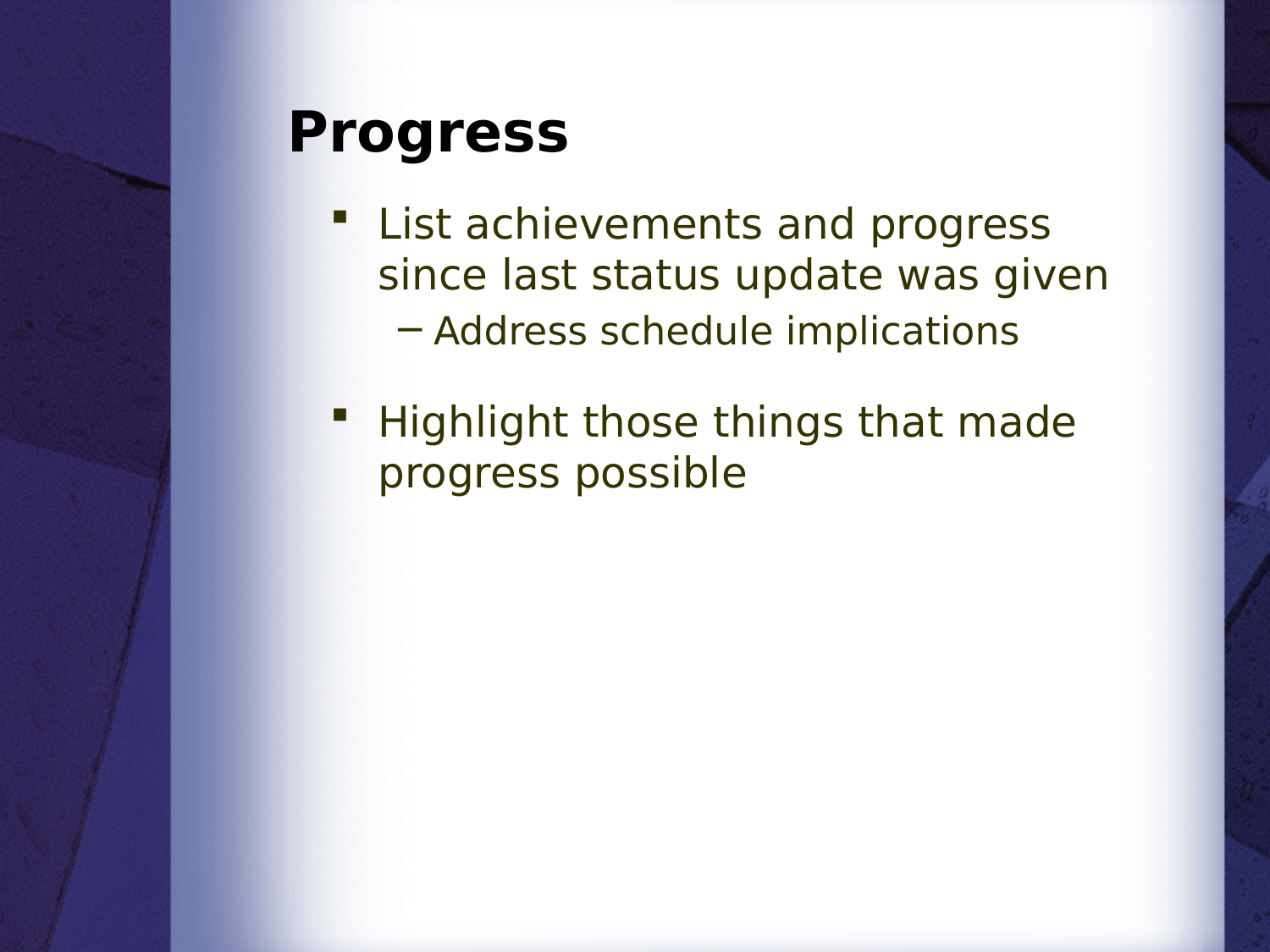

# Progress
List achievements and progress since last status update was given
Address schedule implications
Highlight those things that made progress possible